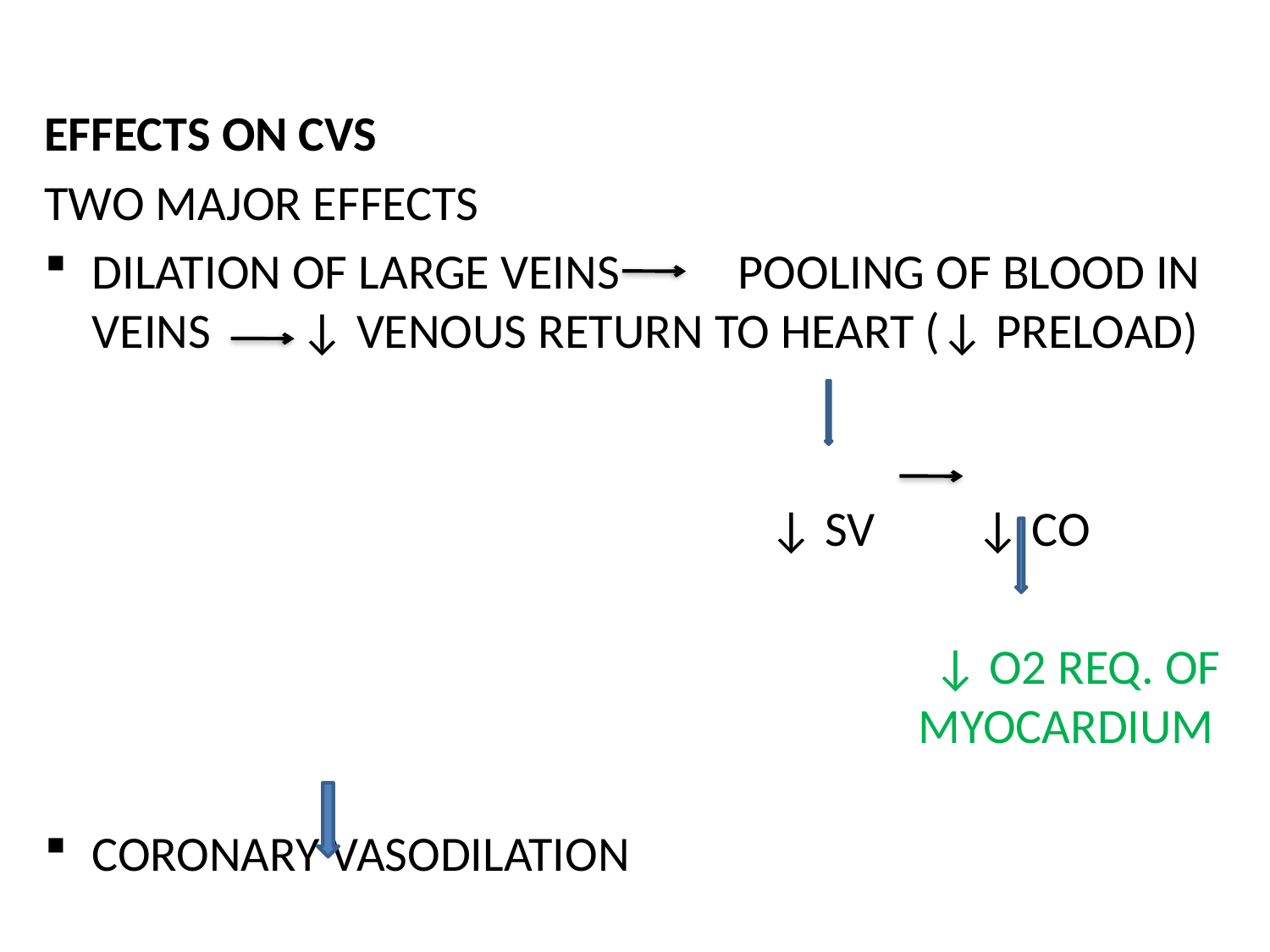

EFFECTS ON CVS
TWO MAJOR EFFECTS
DILATION OF LARGE VEINS 	 POOLING OF BLOOD IN VEINS        ↓ VENOUS RETURN TO HEART (↓ PRELOAD)

					        ↓ SV         ↓ CO

					 		↓ O2 REQ. OF 						          MYOCARDIUM
CORONARY VASODILATION

	↑BLOOD SUPPLY TO HEART